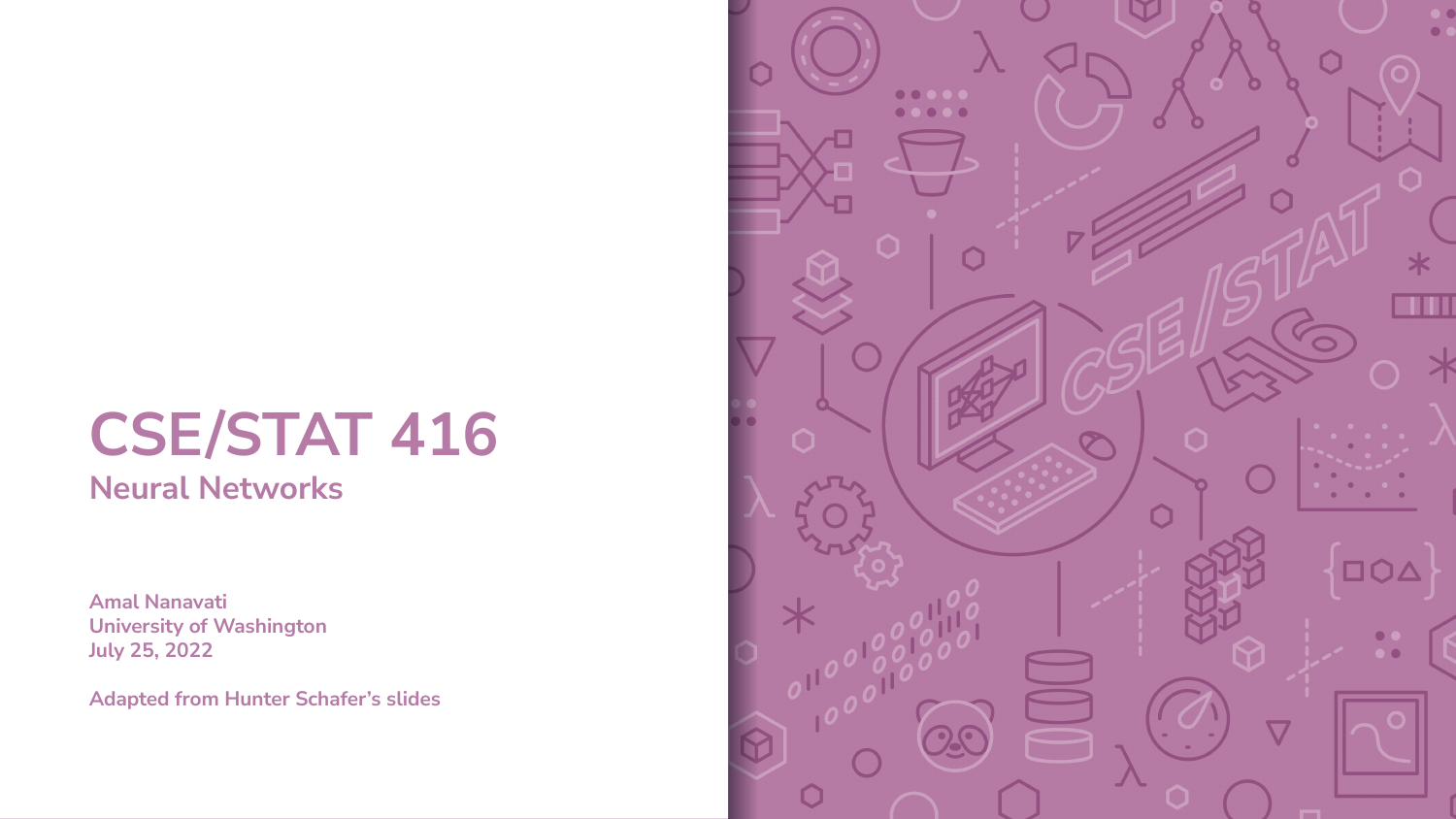

# CSE/STAT 416 Neural Networks Amal Nanavati University of Washington July 25, 2022 Adapted from Hunter Schafer’s slides